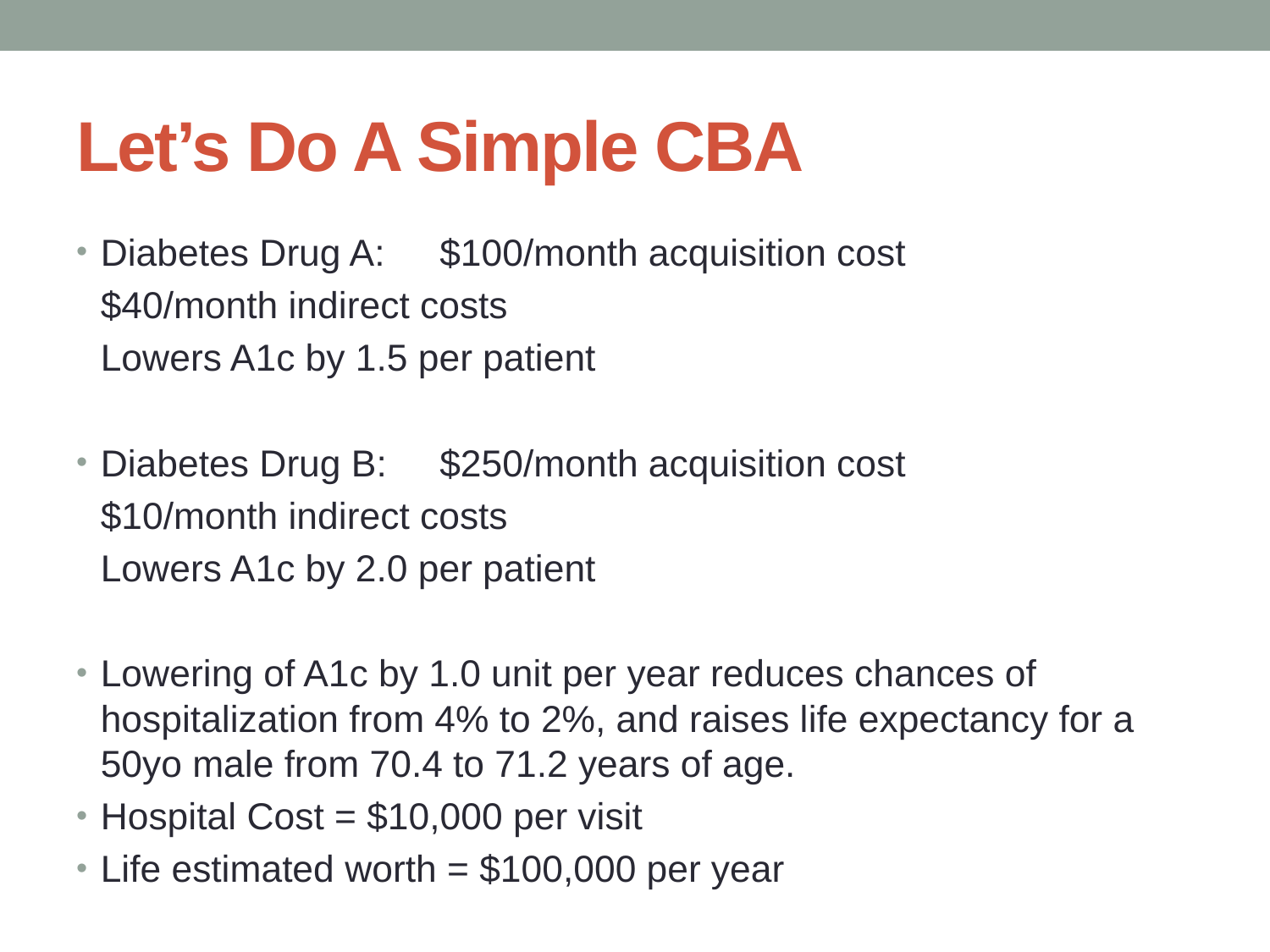

# Let’s Do A Simple CBA
Diabetes Drug A:	$100/month acquisition cost
				$40/month indirect costs
				Lowers A1c by 1.5 per patient

Diabetes Drug B:	$250/month acquisition cost
				$10/month indirect costs
				Lowers A1c by 2.0 per patient

Lowering of A1c by 1.0 unit per year reduces chances of hospitalization from 4% to 2%, and raises life expectancy for a 50yo male from 70.4 to 71.2 years of age.
Hospital Cost = $10,000 per visit
Life estimated worth = $100,000 per year